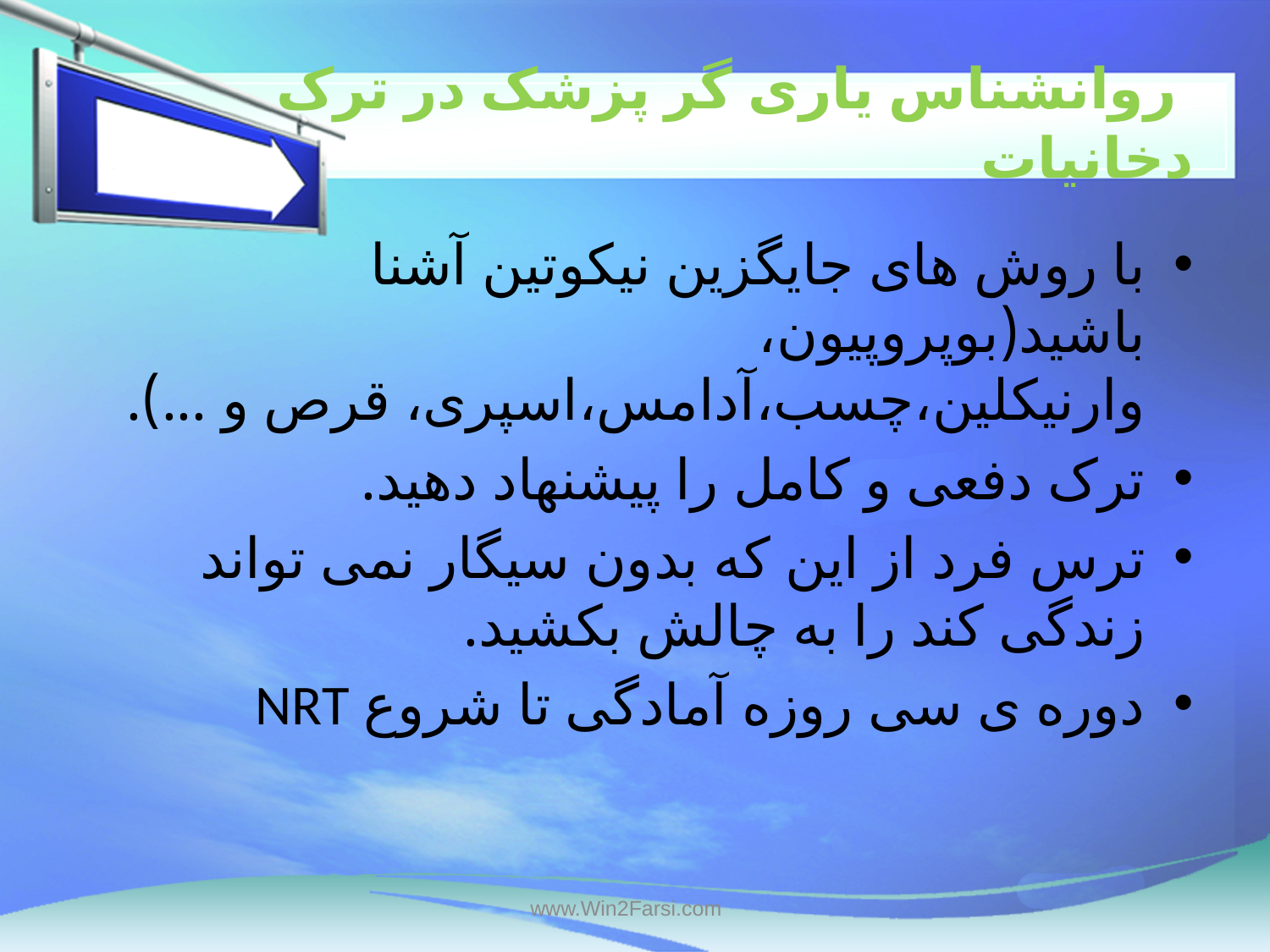

# روانشناس یاری گر پزشک در ترک دخانیات
با روش های جایگزین نیکوتین آشنا باشید(بوپروپیون، وارنیکلین،چسب،آدامس،اسپری، قرص و ...).
ترک دفعی و کامل را پیشنهاد دهید.
ترس فرد از این که بدون سیگار نمی تواند زندگی کند را به چالش بکشید.
دوره ی سی روزه آمادگی تا شروع NRT

www.Win2Farsi.com